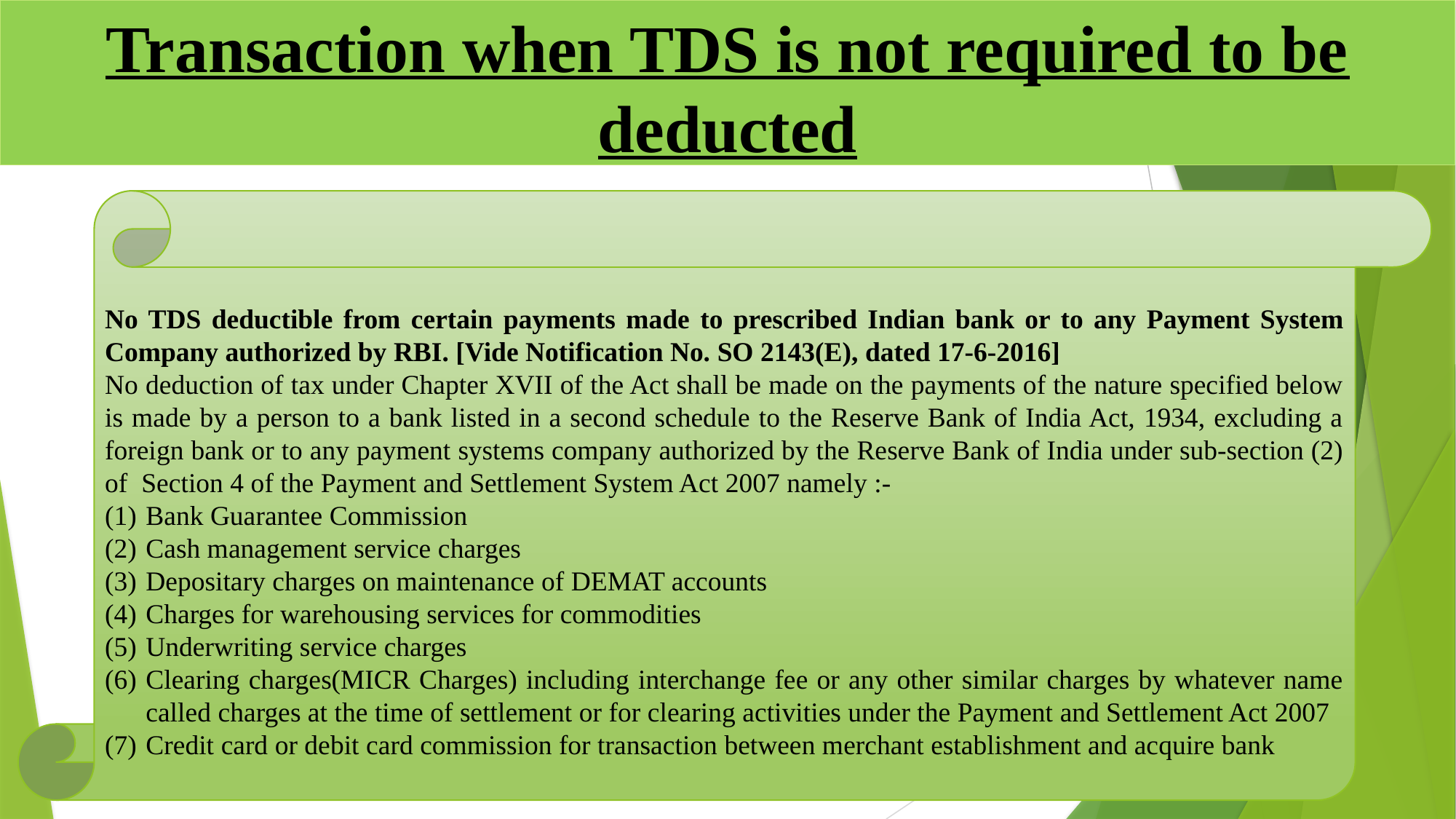

# Transaction when TDS is not required to be deducted

No TDS deductible from certain payments made to prescribed Indian bank or to any Payment System Company authorized by RBI. [Vide Notification No. SO 2143(E), dated 17-6-2016]
No deduction of tax under Chapter XVII of the Act shall be made on the payments of the nature specified below is made by a person to a bank listed in a second schedule to the Reserve Bank of India Act, 1934, excluding a foreign bank or to any payment systems company authorized by the Reserve Bank of India under sub-section (2) of  Section 4 of the Payment and Settlement System Act 2007 namely :-
Bank Guarantee Commission
Cash management service charges
Depositary charges on maintenance of DEMAT accounts
Charges for warehousing services for commodities
Underwriting service charges
Clearing charges(MICR Charges) including interchange fee or any other similar charges by whatever name called charges at the time of settlement or for clearing activities under the Payment and Settlement Act 2007
Credit card or debit card commission for transaction between merchant establishment and acquire bank